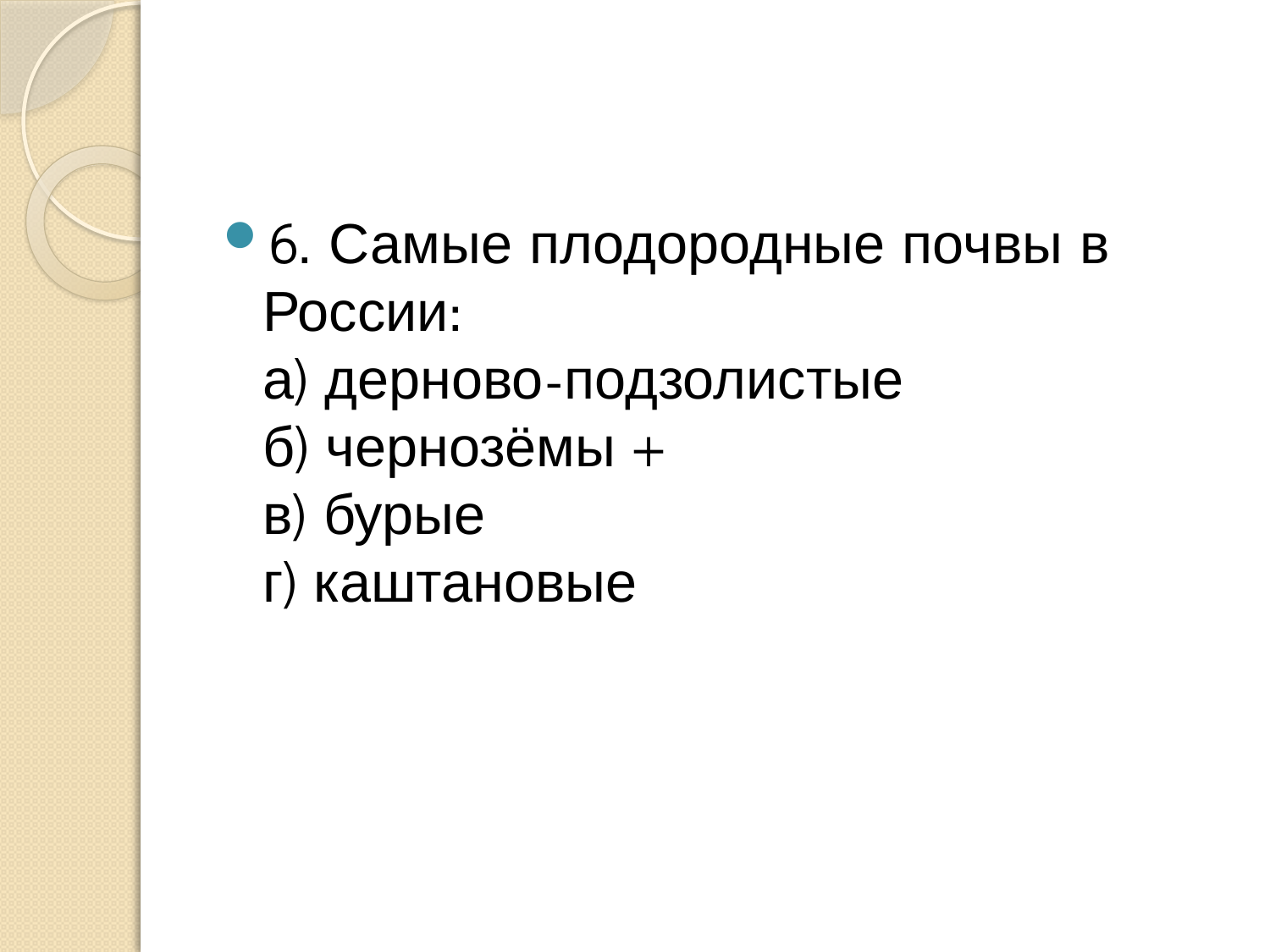

6. Самые плодородные почвы в России:
а) дерново-подзолистые
б) чернозёмы +
в) бурые
г) каштановые